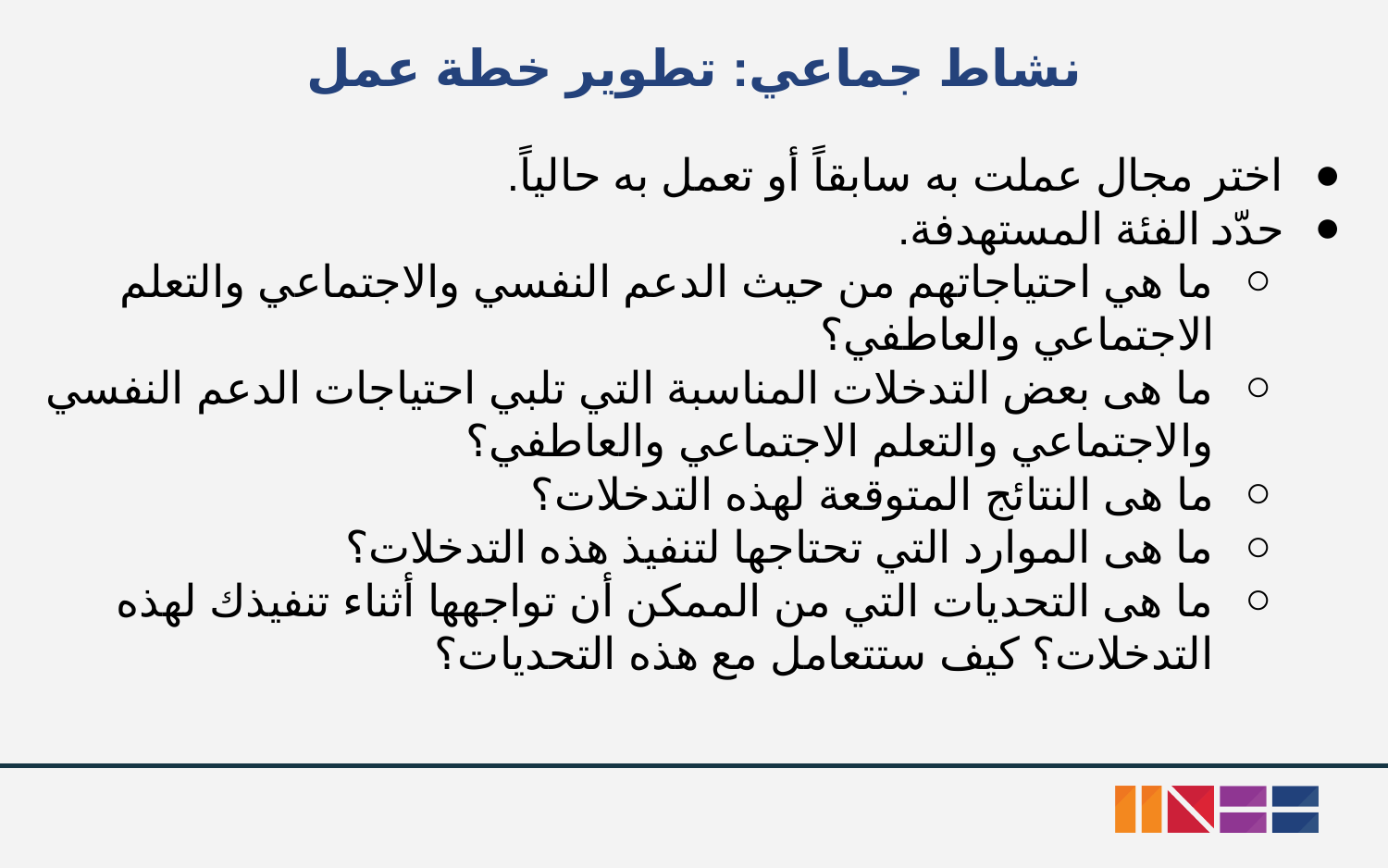

# نشاط جماعي: تطوير خطة عمل
اختر مجال عملت به سابقاً أو تعمل به حالياً.
حدّد الفئة المستهدفة.
ما هي احتياجاتهم من حيث الدعم النفسي والاجتماعي والتعلم الاجتماعي والعاطفي؟
ما هى بعض التدخلات المناسبة التي تلبي احتياجات الدعم النفسي والاجتماعي والتعلم الاجتماعي والعاطفي؟
ما هى النتائج المتوقعة لهذه التدخلات؟
ما هى الموارد التي تحتاجها لتنفيذ هذه التدخلات؟
ما هى التحديات التي من الممكن أن تواجهها أثناء تنفيذك لهذه التدخلات؟ كيف ستتعامل مع هذه التحديات؟